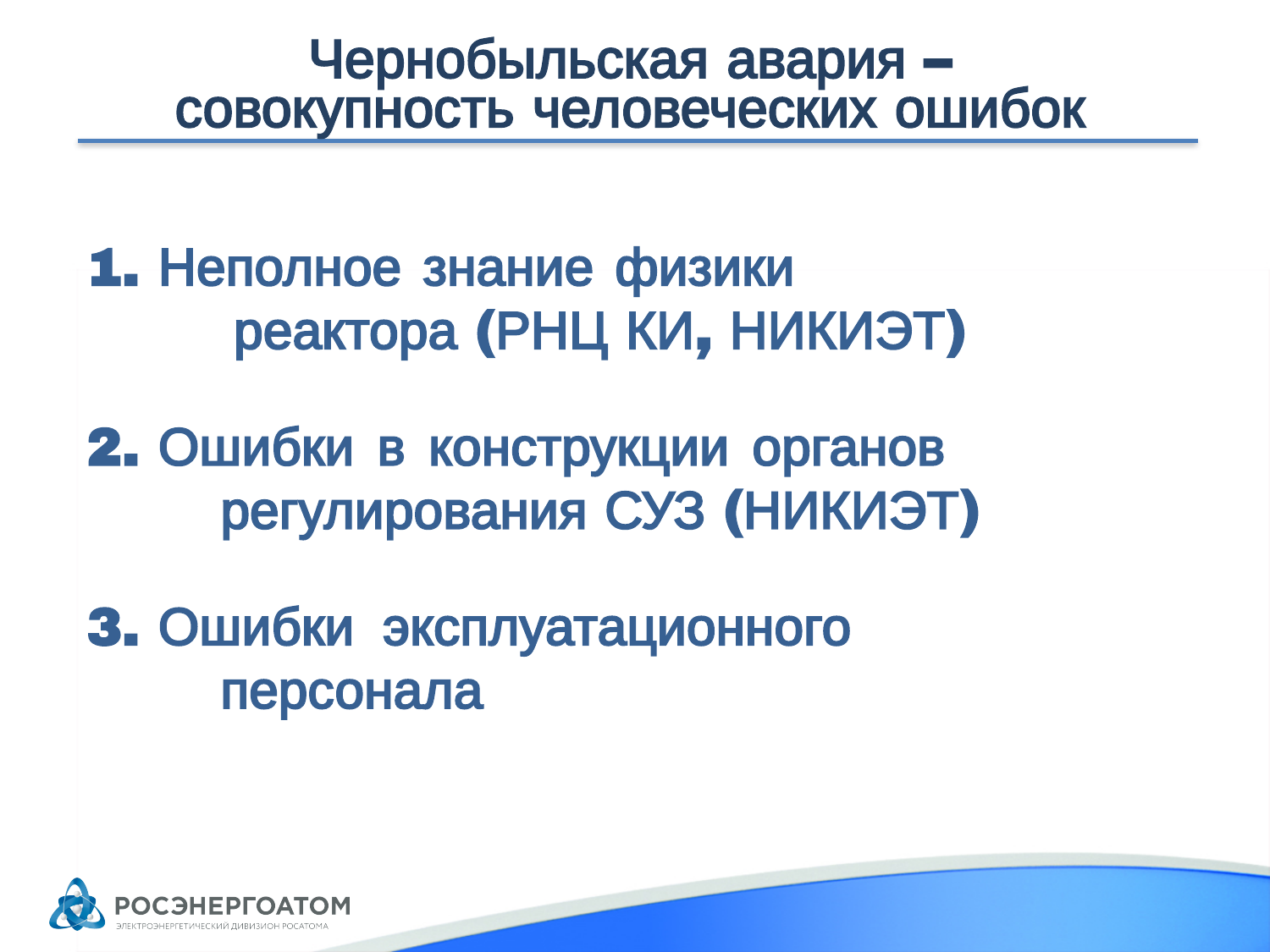

Чернобыльская авария –
совокупность человеческих ошибок
Неполное знание физики 	   			реактора (РНЦ КИ, НИКИЭТ)
Ошибки в конструкции органов 			регулирования СУЗ (НИКИЭТ)
Ошибки эксплуатационного 				персонала